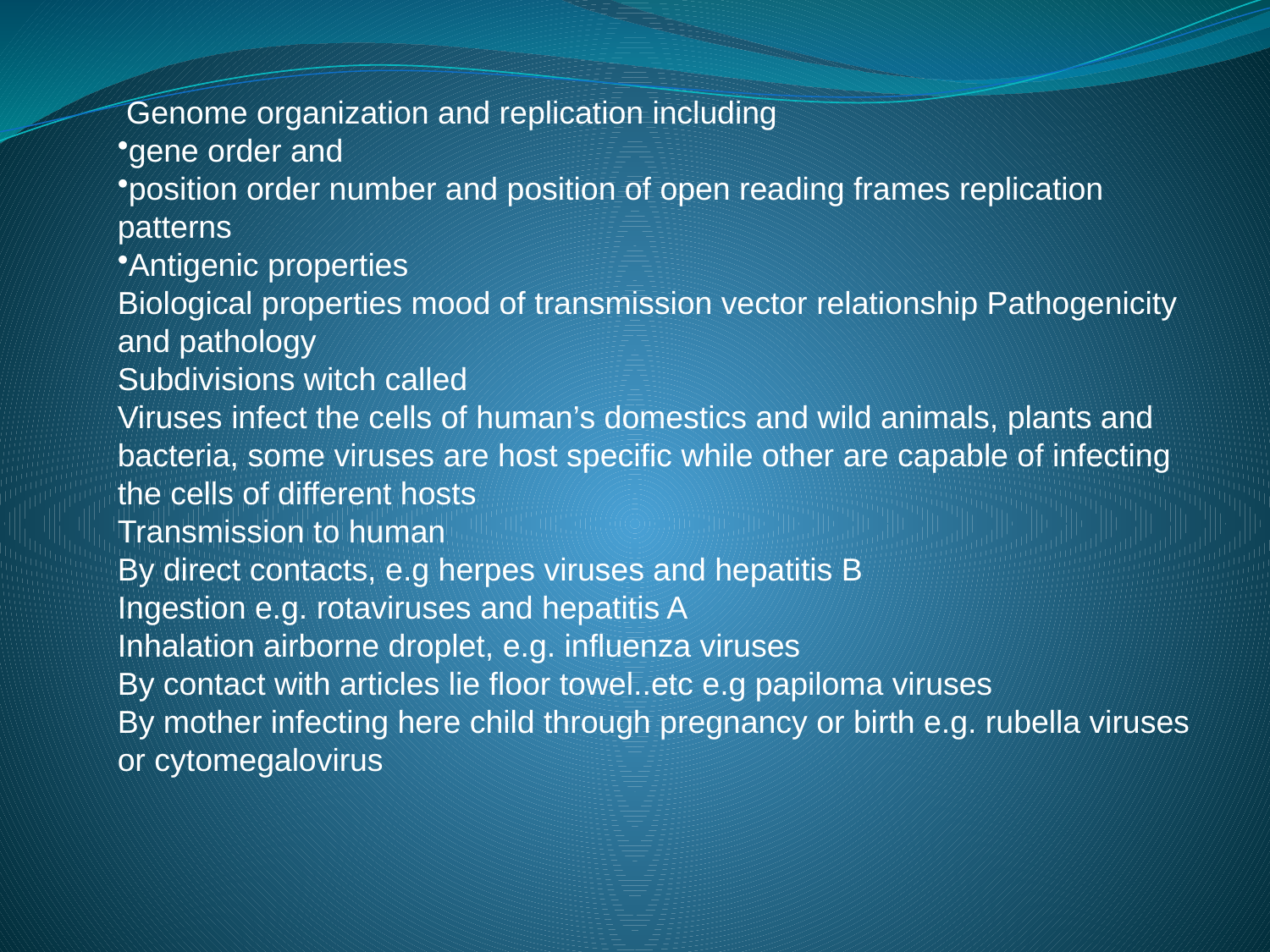

Genome organization and replication including
gene order and
position order number and position of open reading frames replication patterns
Antigenic properties
Biological properties mood of transmission vector relationship Pathogenicity and pathology
Subdivisions witch called
Viruses infect the cells of human’s domestics and wild animals, plants and bacteria, some viruses are host specific while other are capable of infecting the cells of different hosts
Transmission to human
By direct contacts, e.g herpes viruses and hepatitis B
Ingestion e.g. rotaviruses and hepatitis A
Inhalation airborne droplet, e.g. influenza viruses
By contact with articles lie floor towel..etc e.g papiloma viruses
By mother infecting here child through pregnancy or birth e.g. rubella viruses or cytomegalovirus